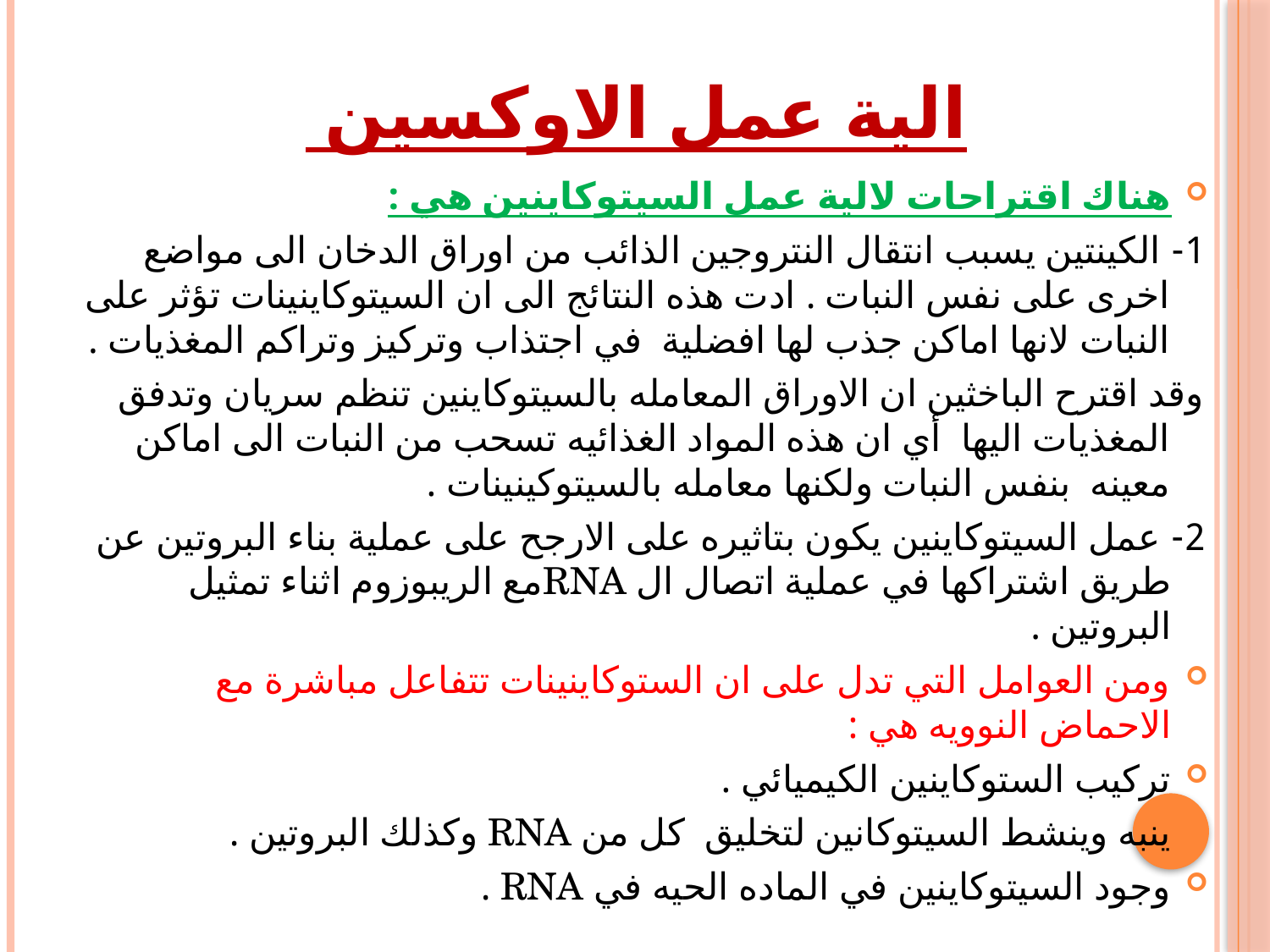

# الية عمل الاوكسين
هناك اقتراحات لالية عمل السيتوكاينين هي :
1- الكينتين يسبب انتقال النتروجين الذائب من اوراق الدخان الى مواضع اخرى على نفس النبات . ادت هذه النتائج الى ان السيتوكاينينات تؤثر على النبات لانها اماكن جذب لها افضلية  في اجتذاب وتركيز وتراكم المغذيات .
وقد اقترح الباخثين ان الاوراق المعامله بالسيتوكاينين تنظم سريان وتدفق المغذيات اليها  أي ان هذه المواد الغذائيه تسحب من النبات الى اماكن معينه  بنفس النبات ولكنها معامله بالسيتوكينينات .
2- عمل السيتوكاينين يكون بتاثيره على الارجح على عملية بناء البروتين عن طريق اشتراكها في عملية اتصال ال RNAمع الريبوزوم اثناء تمثيل البروتين .
ومن العوامل التي تدل على ان الستوكاينينات تتفاعل مباشرة مع الاحماض النوويه هي :
تركيب الستوكاينين الكيميائي .
ينبه وينشط السيتوكانين لتخليق  كل من RNA وكذلك البروتين .
وجود السيتوكاينين في الماده الحيه في RNA .